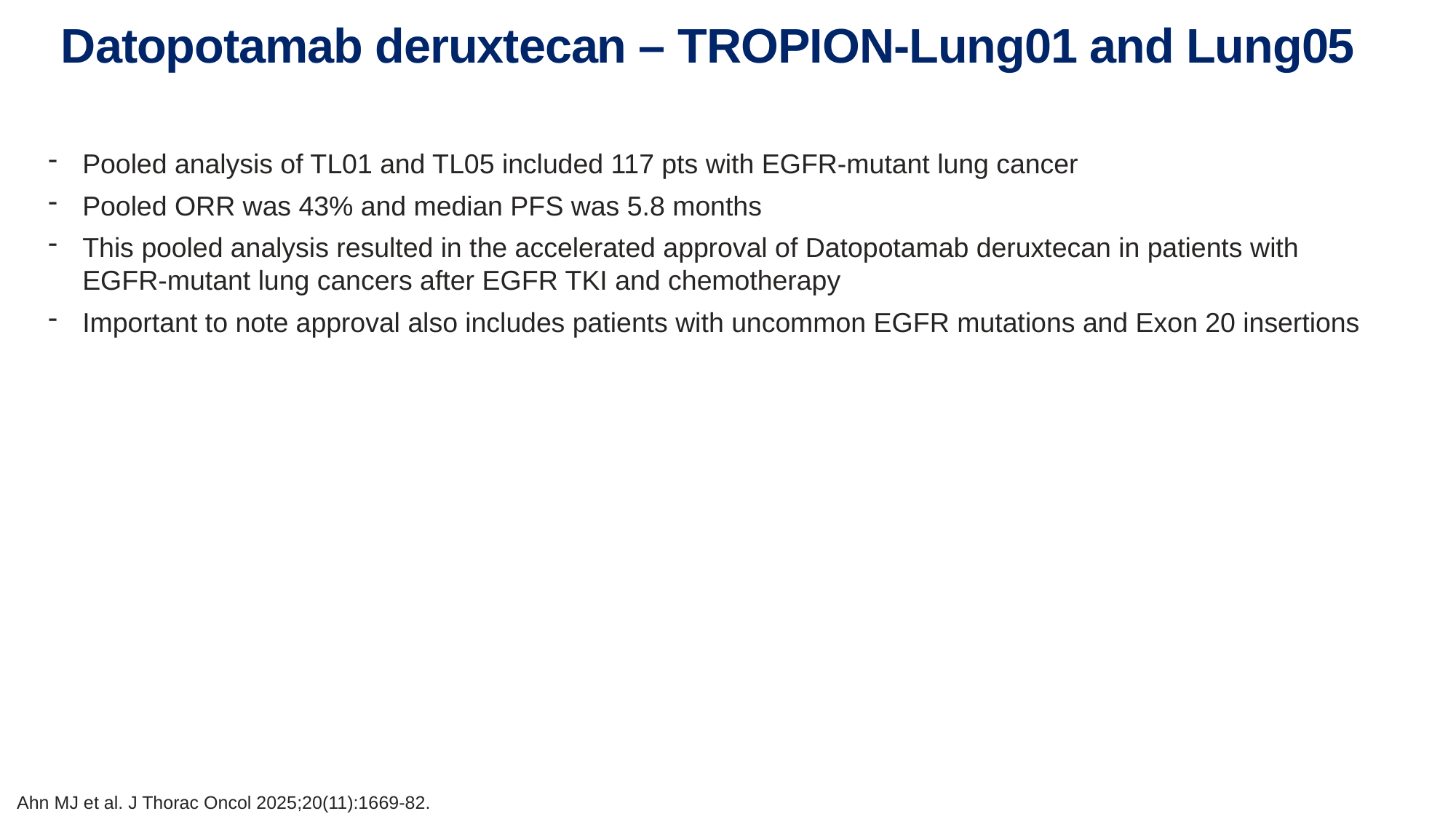

# Datopotamab deruxtecan – TROPION-Lung01 and Lung05
Pooled analysis of TL01 and TL05 included 117 pts with EGFR-mutant lung cancer
Pooled ORR was 43% and median PFS was 5.8 months
This pooled analysis resulted in the accelerated approval of Datopotamab deruxtecan in patients with EGFR-mutant lung cancers after EGFR TKI and chemotherapy
Important to note approval also includes patients with uncommon EGFR mutations and Exon 20 insertions

Ahn MJ et al. J Thorac Oncol 2025;20(11):1669-82.